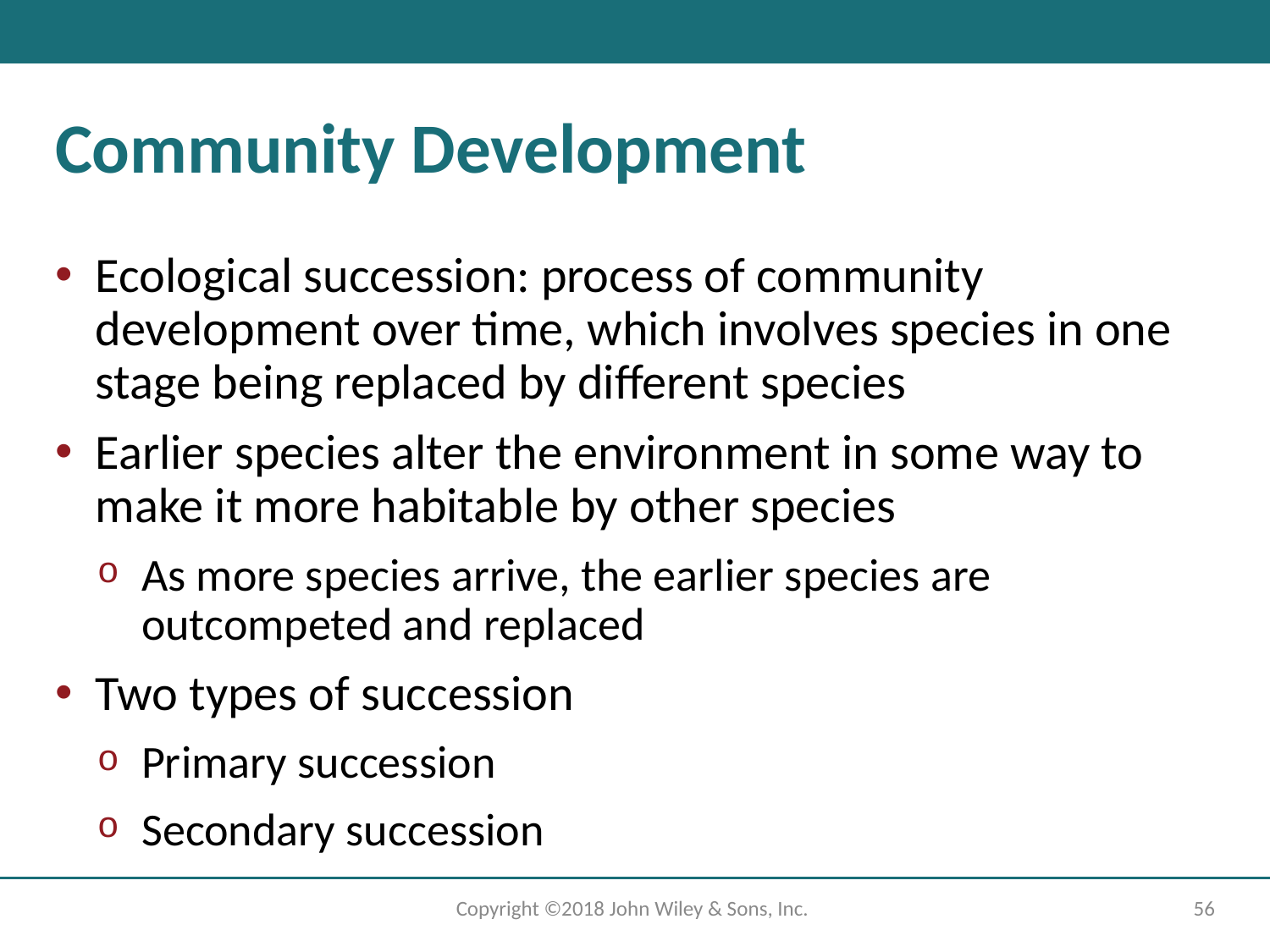

# Community Development
Ecological succession: process of community development over time, which involves species in one stage being replaced by different species
Earlier species alter the environment in some way to make it more habitable by other species
As more species arrive, the earlier species are outcompeted and replaced
Two types of succession
Primary succession
Secondary succession
Copyright ©2018 John Wiley & Sons, Inc.
56